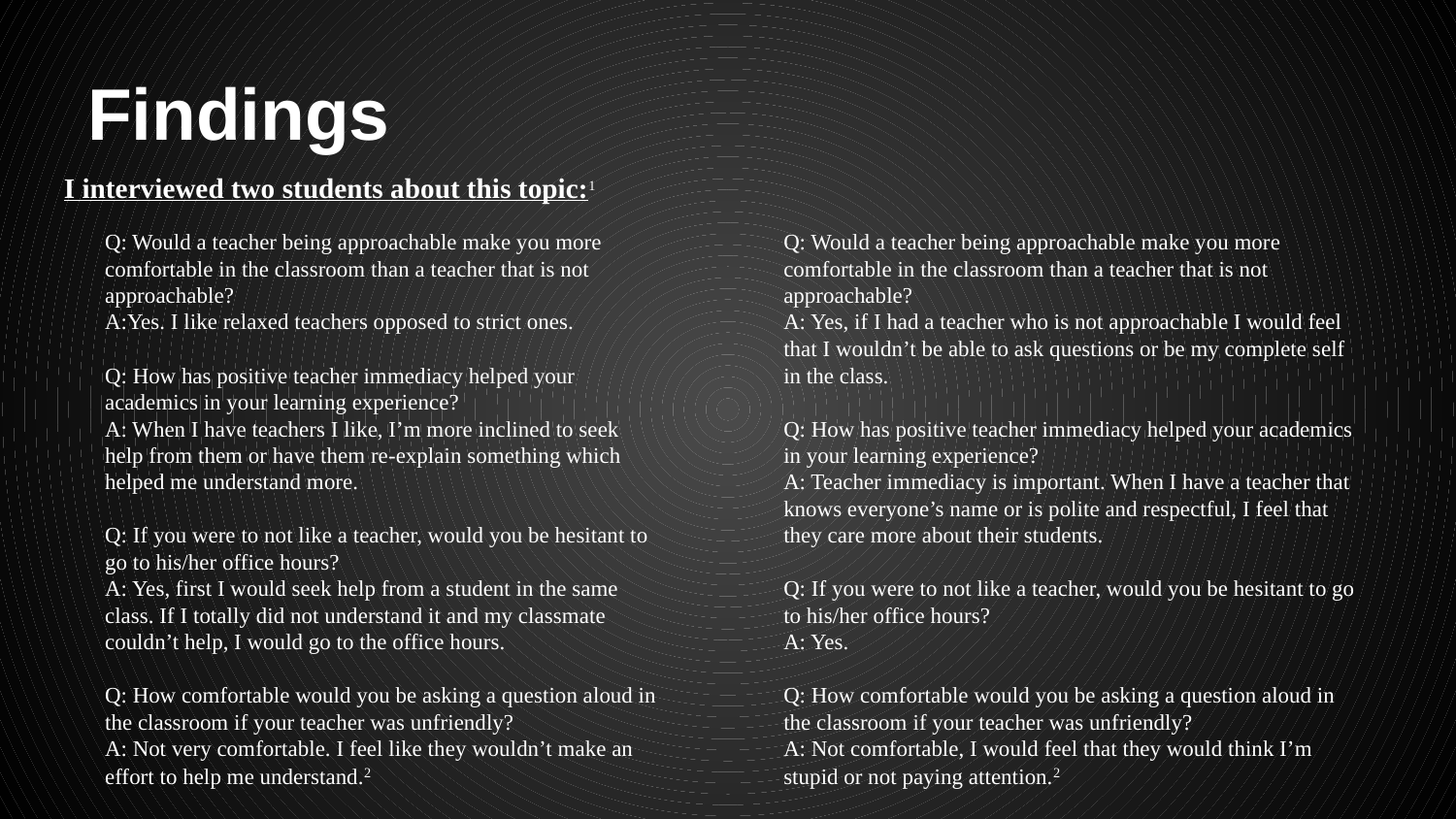

# Findings
I interviewed two students about this topic:1

Q: Would a teacher being approachable make you more comfortable in the classroom than a teacher that is not approachable?
A:Yes. I like relaxed teachers opposed to strict ones.

Q: How has positive teacher immediacy helped your academics in your learning experience?
A: When I have teachers I like, I’m more inclined to seek help from them or have them re-explain something which helped me understand more.

Q: If you were to not like a teacher, would you be hesitant to go to his/her office hours?
A: Yes, first I would seek help from a student in the same class. If I totally did not understand it and my classmate couldn’t help, I would go to the office hours.

Q: How comfortable would you be asking a question aloud in the classroom if your teacher was unfriendly?
A: Not very comfortable. I feel like they wouldn’t make an effort to help me understand.2

Q: Would a teacher being approachable make you more comfortable in the classroom than a teacher that is not approachable?
A: Yes, if I had a teacher who is not approachable I would feel that I wouldn’t be able to ask questions or be my complete self in the class.

Q: How has positive teacher immediacy helped your academics in your learning experience?
A: Teacher immediacy is important. When I have a teacher that knows everyone’s name or is polite and respectful, I feel that they care more about their students.

Q: If you were to not like a teacher, would you be hesitant to go to his/her office hours?
A: Yes.

Q: How comfortable would you be asking a question aloud in the classroom if your teacher was unfriendly?
A: Not comfortable, I would feel that they would think I’m stupid or not paying attention.2